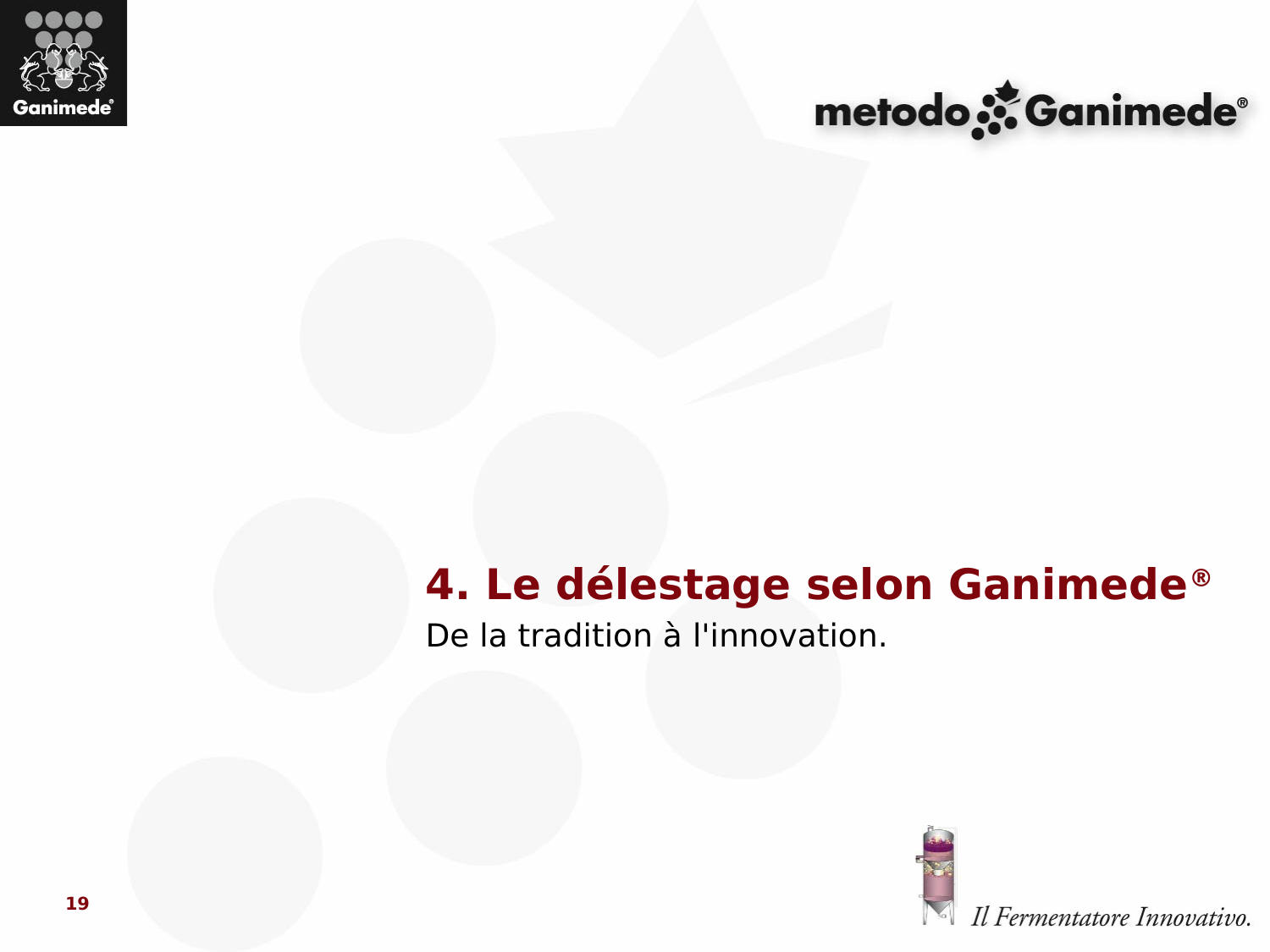

# 4. Le délestage selon Ganimede® De la tradition à l'innovation.
19